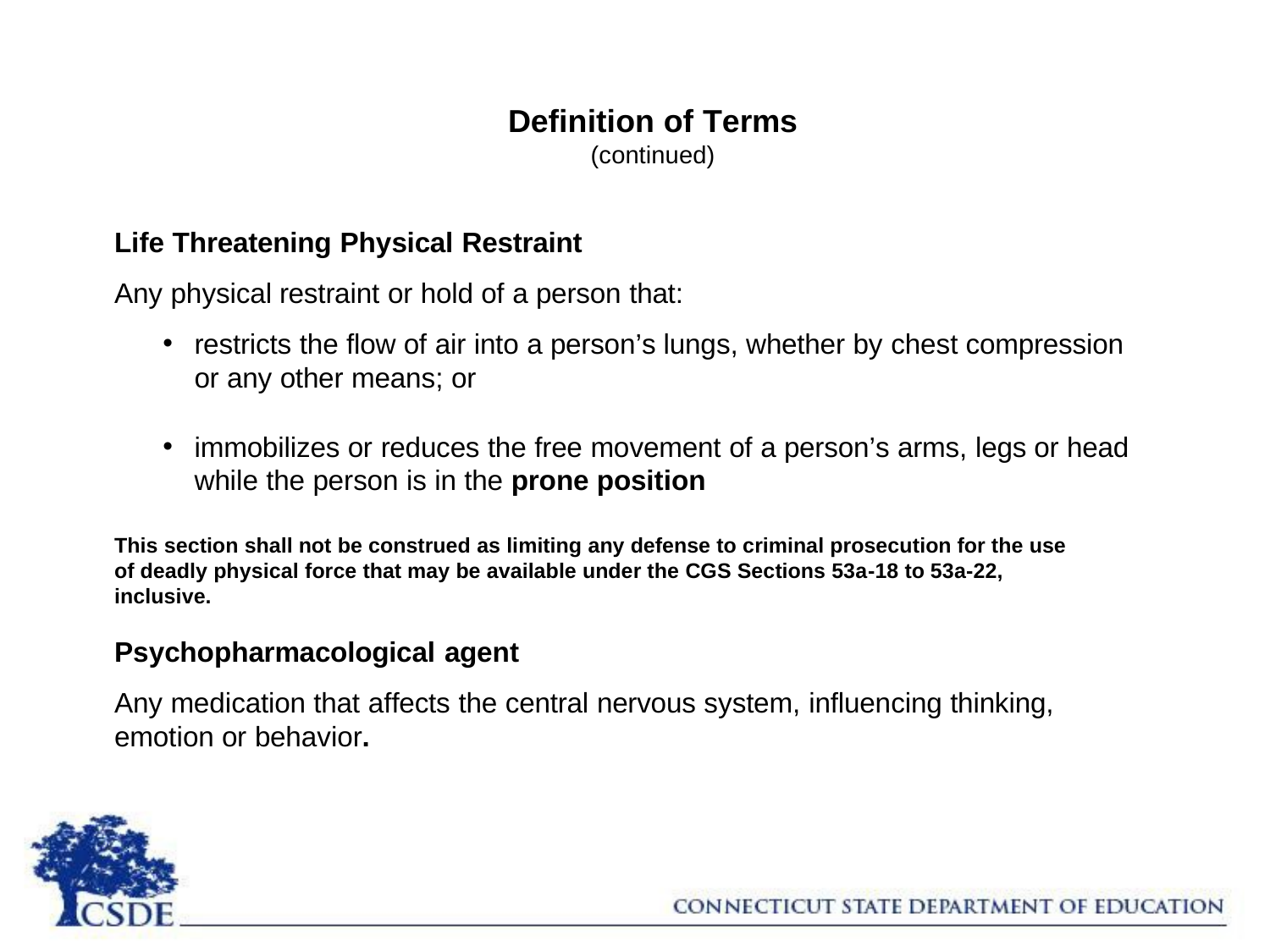

Definition of Terms
(continued)
Life Threatening Physical Restraint
Any physical restraint or hold of a person that:
restricts the flow of air into a person’s lungs, whether by chest compression or any other means; or

immobilizes or reduces the free movement of a person’s arms, legs or head
while the person is in the prone position

This section shall not be construed as limiting any defense to criminal prosecution for the use of deadly physical force that may be available under the CGS Sections 53a-18 to 53a-22, inclusive.

Psychopharmacological agent
Any medication that affects the central nervous system, influencing thinking, emotion or behavior.